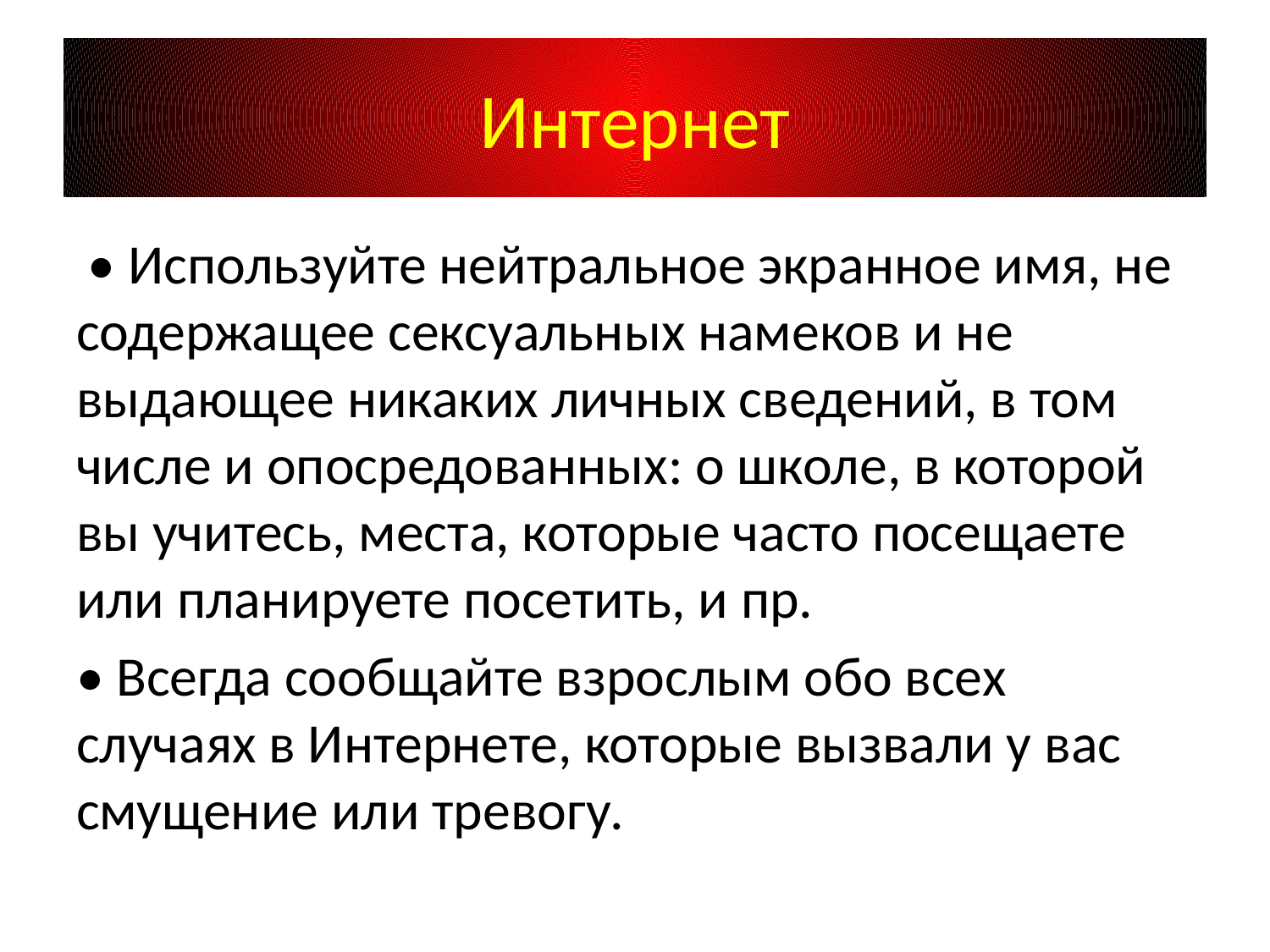

# Интернет
 • Используйте нейтральное экранное имя, не содержащее сексуальных намеков и не выдающее никаких личных сведений, в том числе и опосредованных: о школе, в которой вы учитесь, места, которые часто посещаете или планируете посетить, и пр.
• Всегда сообщайте взрослым обо всех случаях в Интернете, которые вызвали у вас смущение или тревогу.